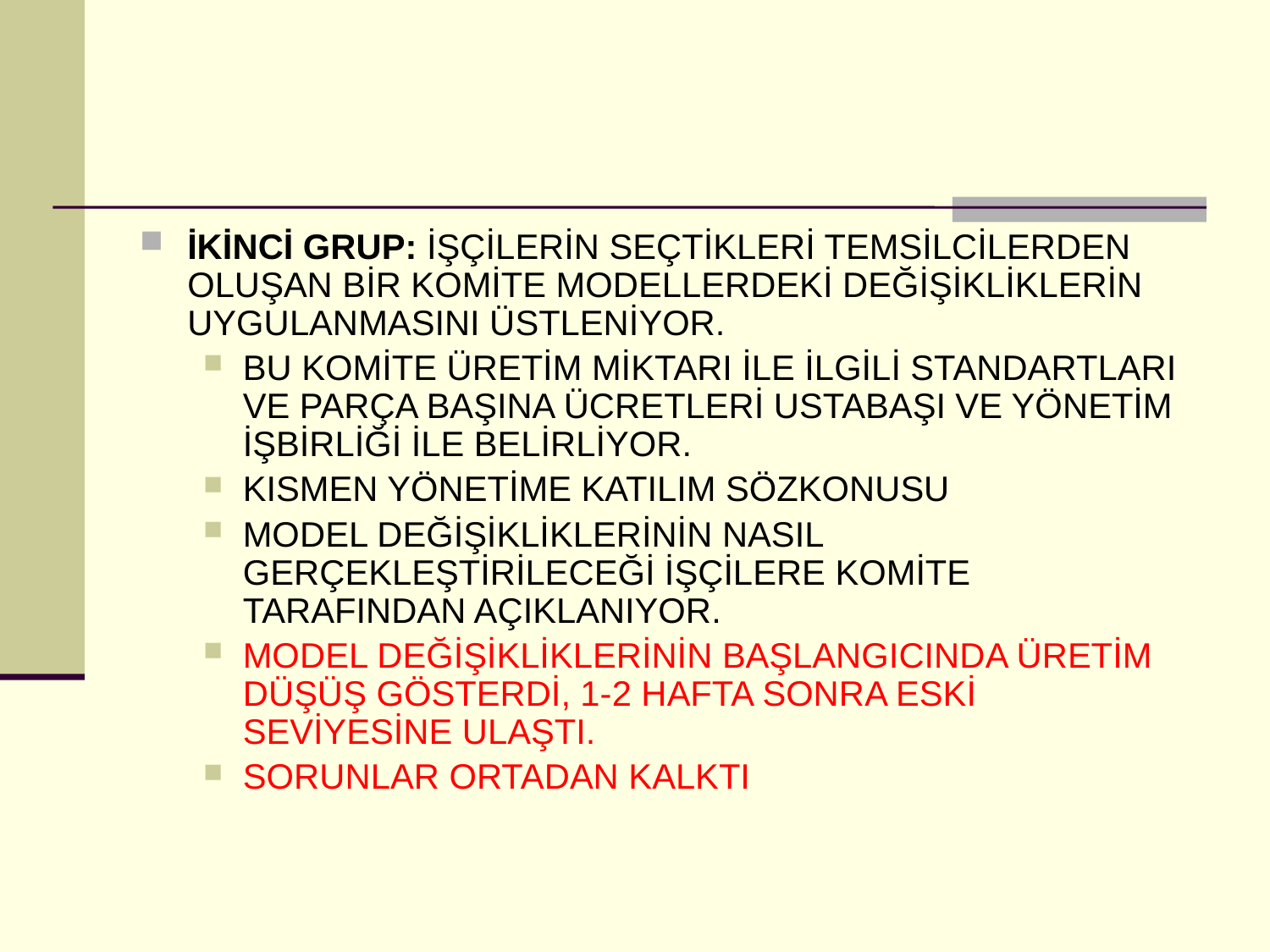

#
İKİNCİ GRUP: İŞÇİLERİN SEÇTİKLERİ TEMSİLCİLERDEN OLUŞAN BİR KOMİTE MODELLERDEKİ DEĞİŞİKLİKLERİN UYGULANMASINI ÜSTLENİYOR.
BU KOMİTE ÜRETİM MİKTARI İLE İLGİLİ STANDARTLARI VE PARÇA BAŞINA ÜCRETLERİ USTABAŞI VE YÖNETİM İŞBİRLİĞİ İLE BELİRLİYOR.
KISMEN YÖNETİME KATILIM SÖZKONUSU
MODEL DEĞİŞİKLİKLERİNİN NASIL GERÇEKLEŞTİRİLECEĞİ İŞÇİLERE KOMİTE TARAFINDAN AÇIKLANIYOR.
MODEL DEĞİŞİKLİKLERİNİN BAŞLANGICINDA ÜRETİM DÜŞÜŞ GÖSTERDİ, 1-2 HAFTA SONRA ESKİ SEVİYESİNE ULAŞTI.
SORUNLAR ORTADAN KALKTI